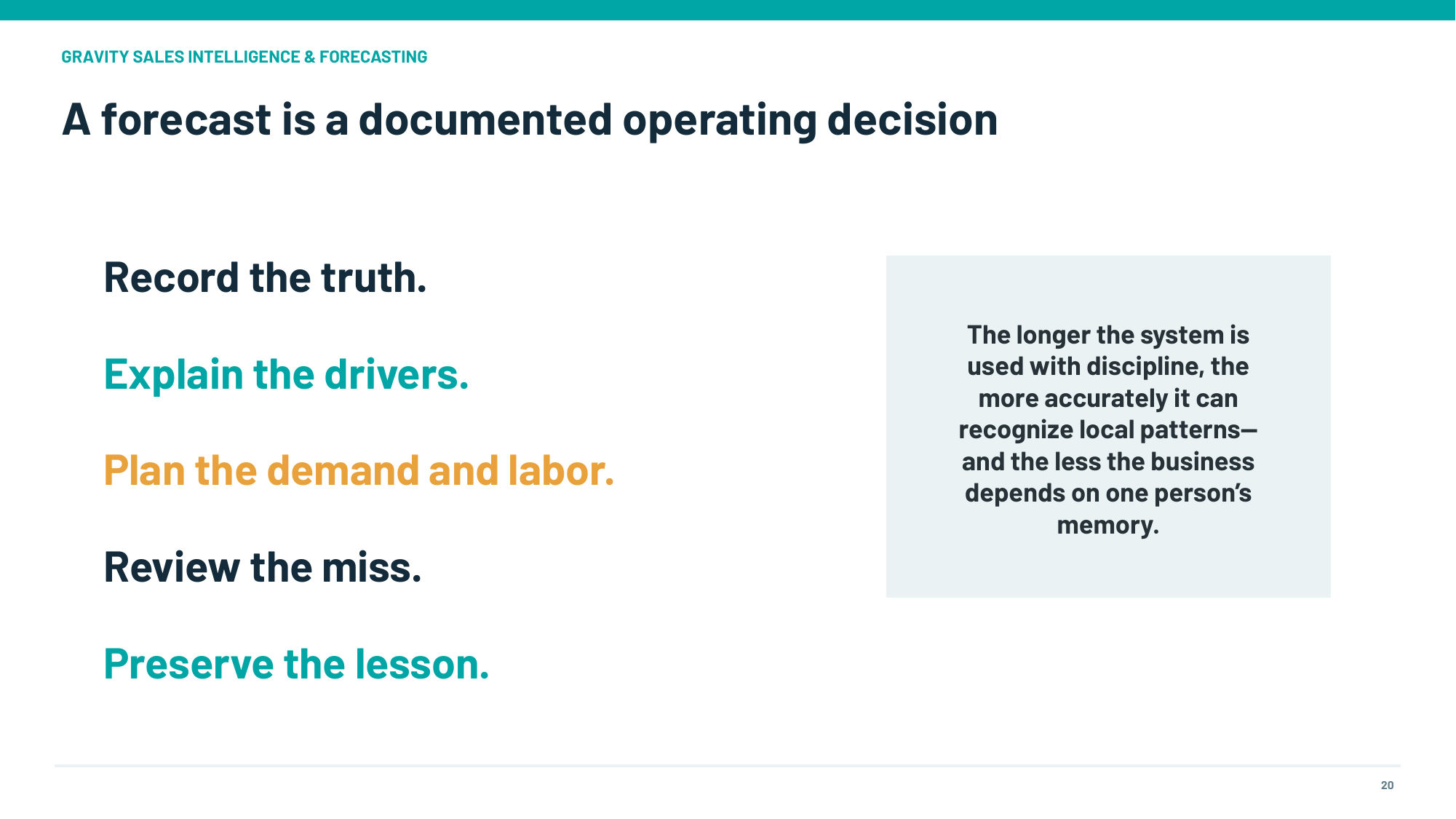

GRAVITY SALES INTELLIGENCE & FORECASTING
A forecast is a documented operating decision
Record the truth.

The longer the system is used with discipline, the more accurately it can recognize local patterns—and the less the business depends on one person’s memory.
Explain the drivers.
Plan the demand and labor.
Review the miss.
Preserve the lesson.

20